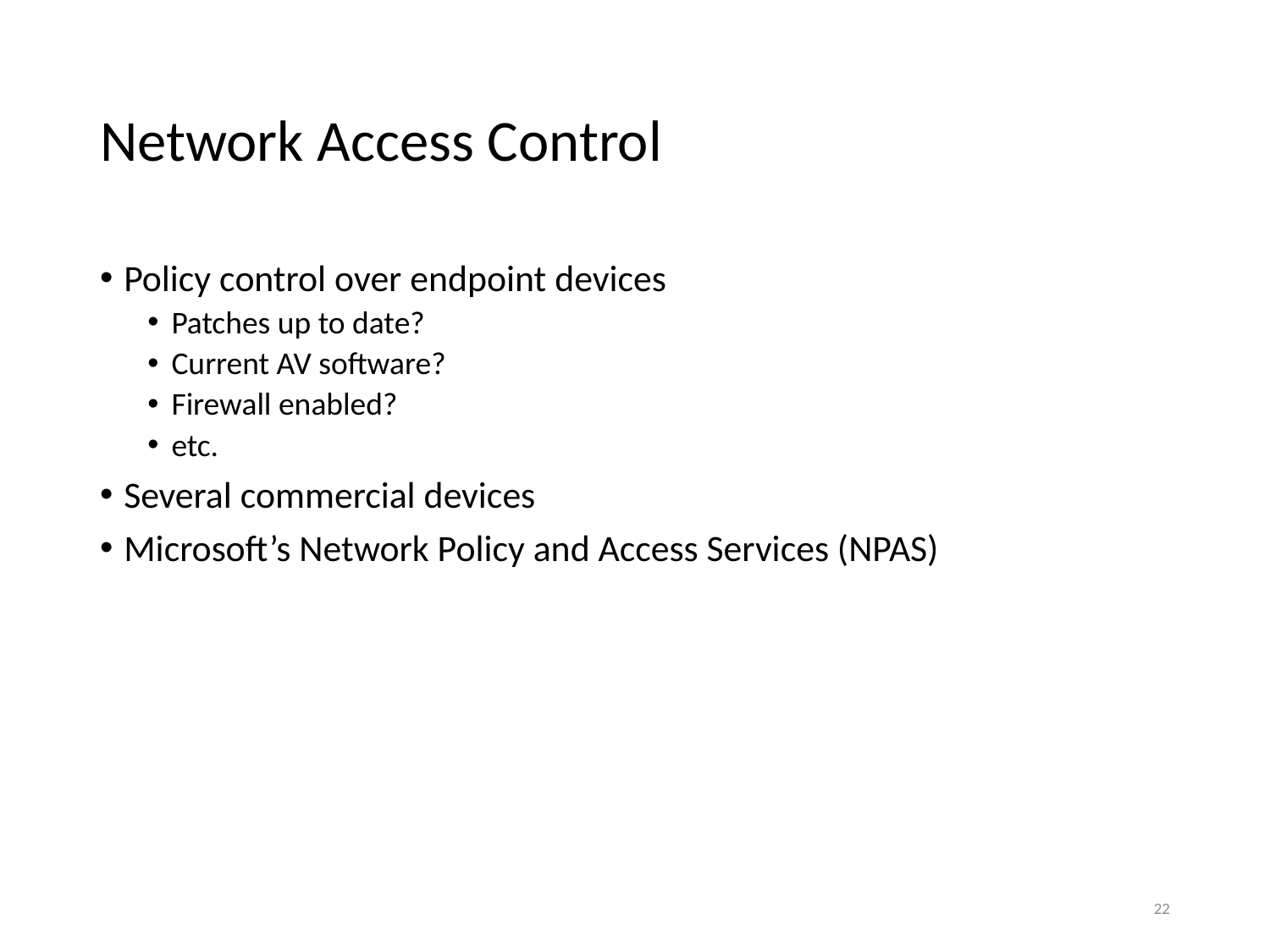

# Network Access Control
Policy control over endpoint devices
Patches up to date?
Current AV software?
Firewall enabled?
etc.
Several commercial devices
Microsoft’s Network Policy and Access Services (NPAS)
22